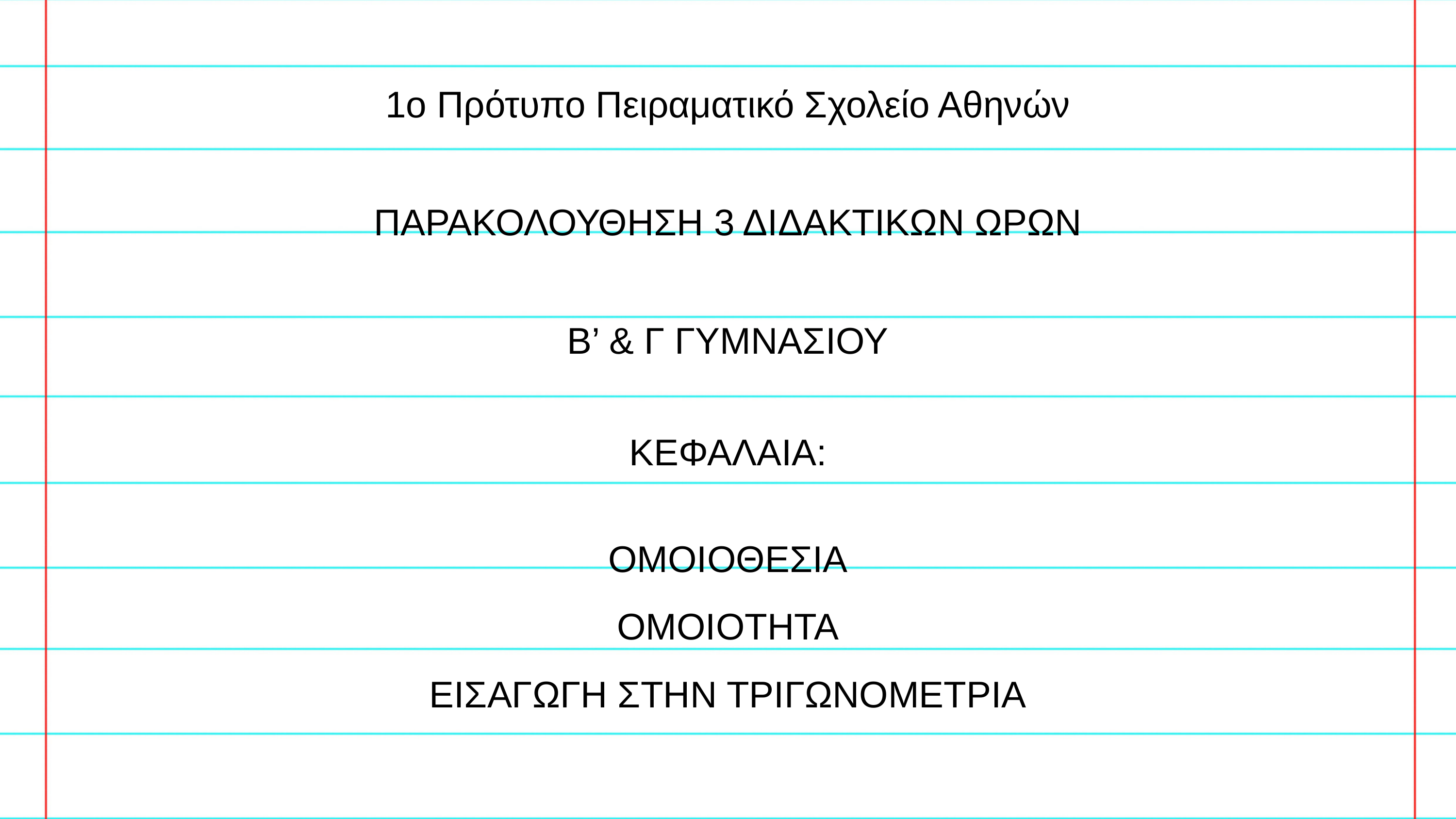

1ο Πρότυπο Πειραματικό Σχολείο Αθηνών

ΠΑΡΑΚΟΛΟΥΘΗΣΗ 3 ΔΙΔΑΚΤΙΚΩΝ ΩΡΩΝ

Β’ & Γ ΓΥΜΝΑΣΙΟΥ

ΚΕΦΑΛΑΙΑ:

ΟΜΟΙΟΘΕΣΙΑ
ΟΜΟΙΟΤΗΤΑ
ΕΙΣΑΓΩΓΗ ΣΤΗΝ ΤΡΙΓΩΝΟΜΕΤΡΙΑ